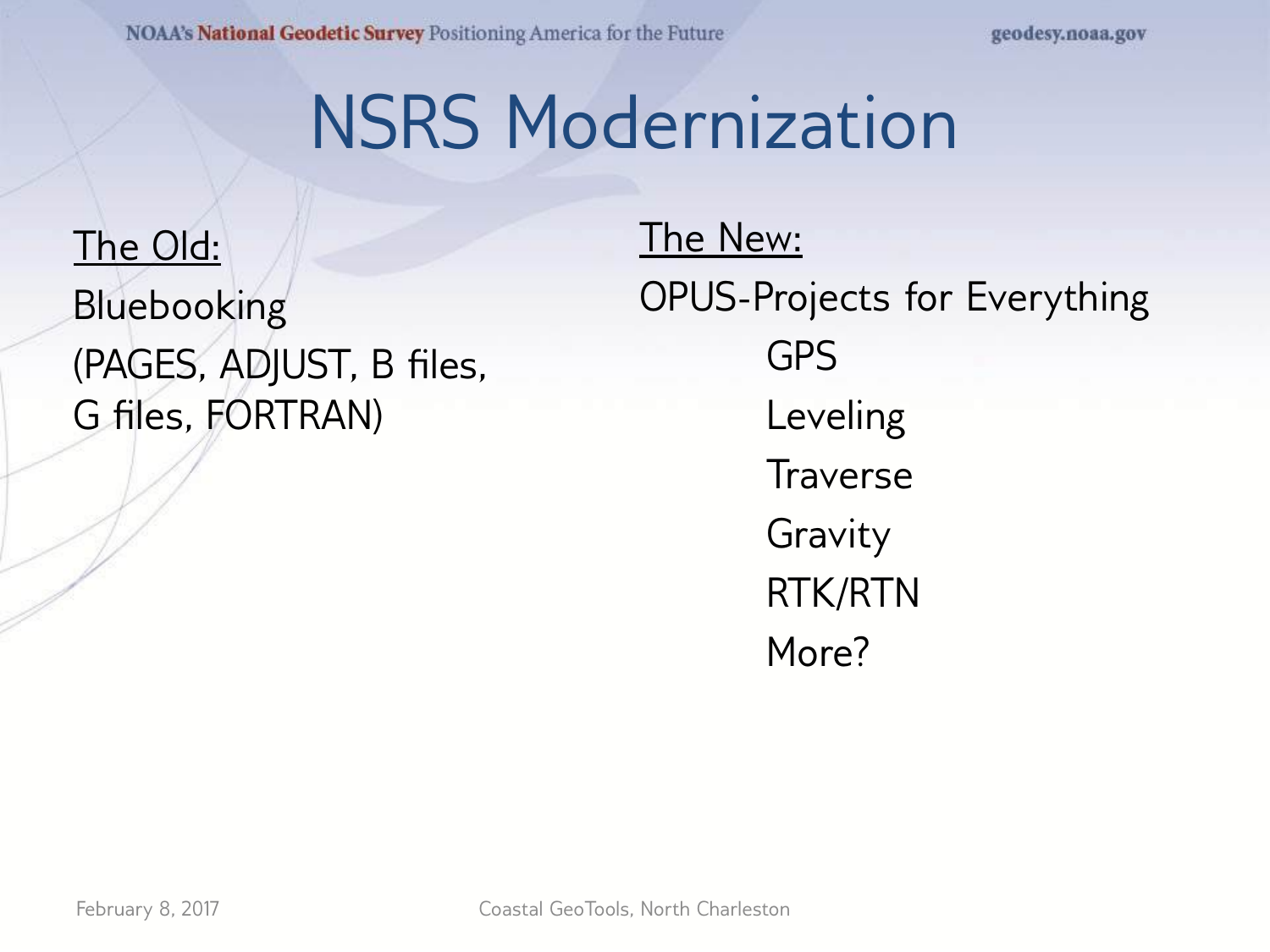

# NSRS Modernization
The New:
OPUS-Projects for Everything
	GPS
	Leveling
	Traverse
	Gravity
	RTK/RTN
	More?

The Old:
Bluebooking
(PAGES, ADJUST, B files, G files, FORTRAN)

February 8, 2017
Coastal GeoTools, North Charleston